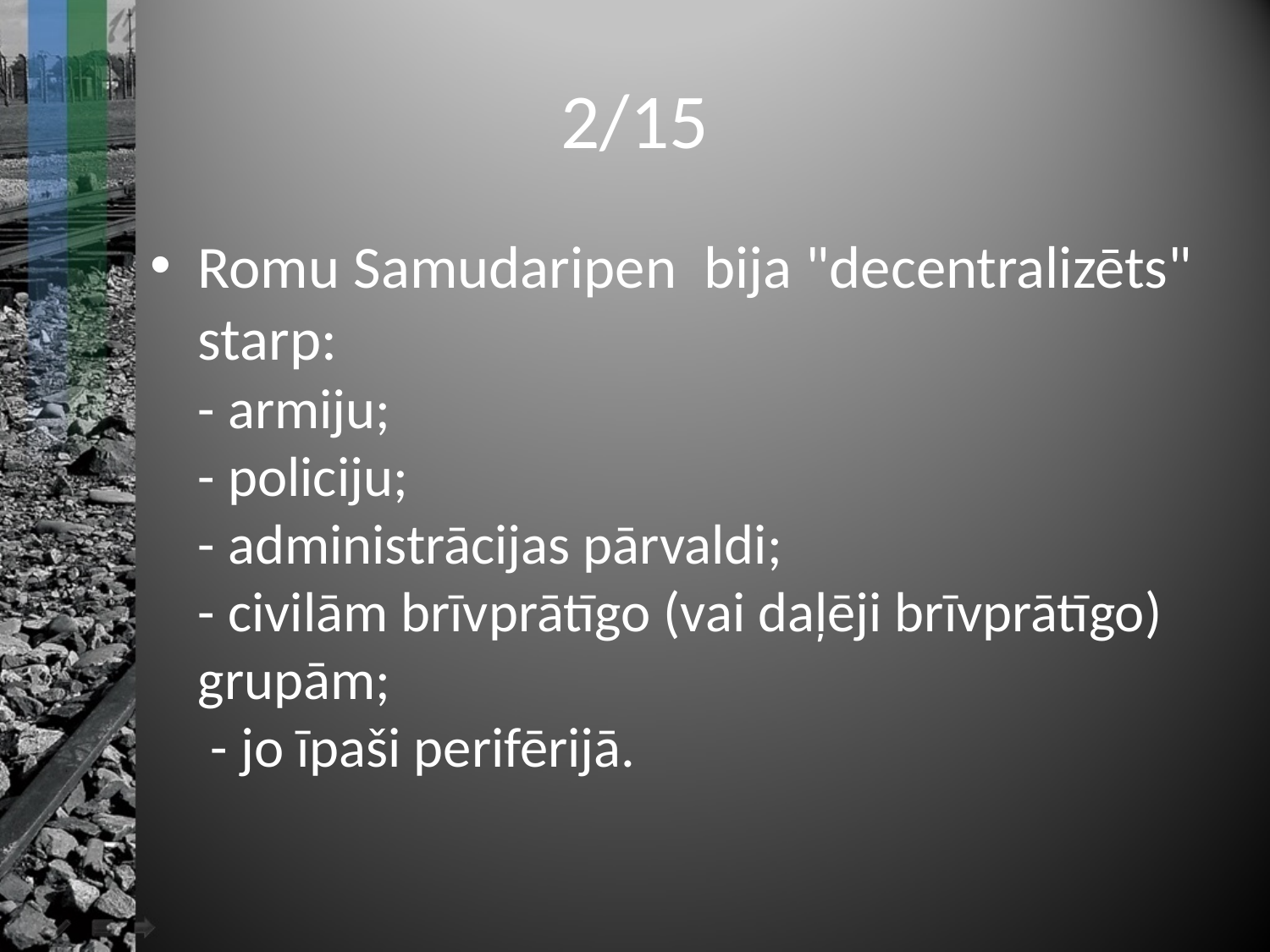

# 2/15
Romu Samudaripen  bija "decentralizēts" starp:
- armiju;
- policiju;
- administrācijas pārvaldi;
- civilām brīvprātīgo (vai daļēji brīvprātīgo)  grupām;
 - jo īpaši perifērijā.